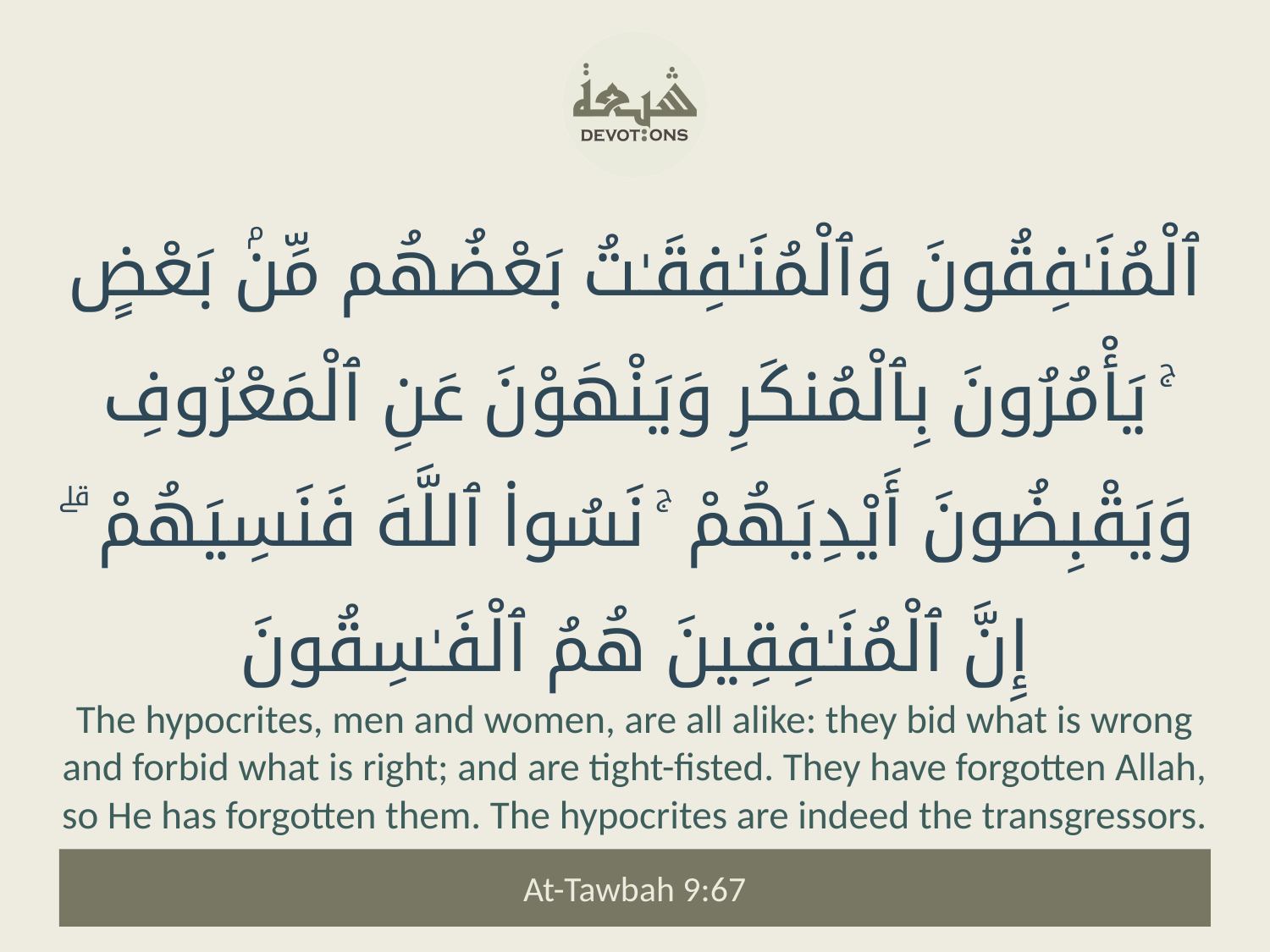

ٱلْمُنَـٰفِقُونَ وَٱلْمُنَـٰفِقَـٰتُ بَعْضُهُم مِّنۢ بَعْضٍ ۚ يَأْمُرُونَ بِٱلْمُنكَرِ وَيَنْهَوْنَ عَنِ ٱلْمَعْرُوفِ وَيَقْبِضُونَ أَيْدِيَهُمْ ۚ نَسُوا۟ ٱللَّهَ فَنَسِيَهُمْ ۗ إِنَّ ٱلْمُنَـٰفِقِينَ هُمُ ٱلْفَـٰسِقُونَ
The hypocrites, men and women, are all alike: they bid what is wrong and forbid what is right; and are tight-fisted. They have forgotten Allah, so He has forgotten them. The hypocrites are indeed the transgressors.
At-Tawbah 9:67